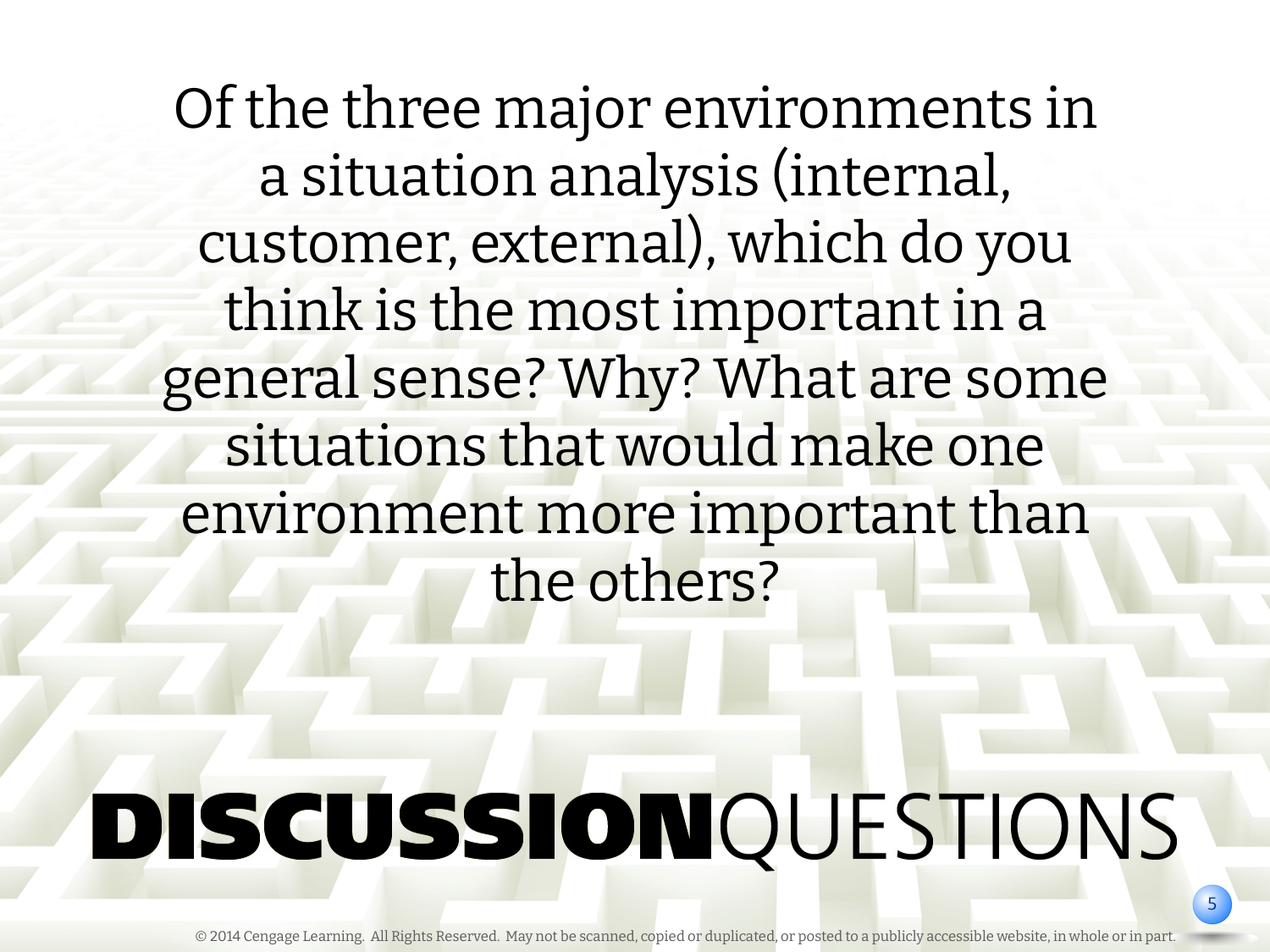

Of the three major environments in a situation analysis (internal, customer, external), which do you think is the most important in a general sense? Why? What are some situations that would make one environment more important than the others?
5